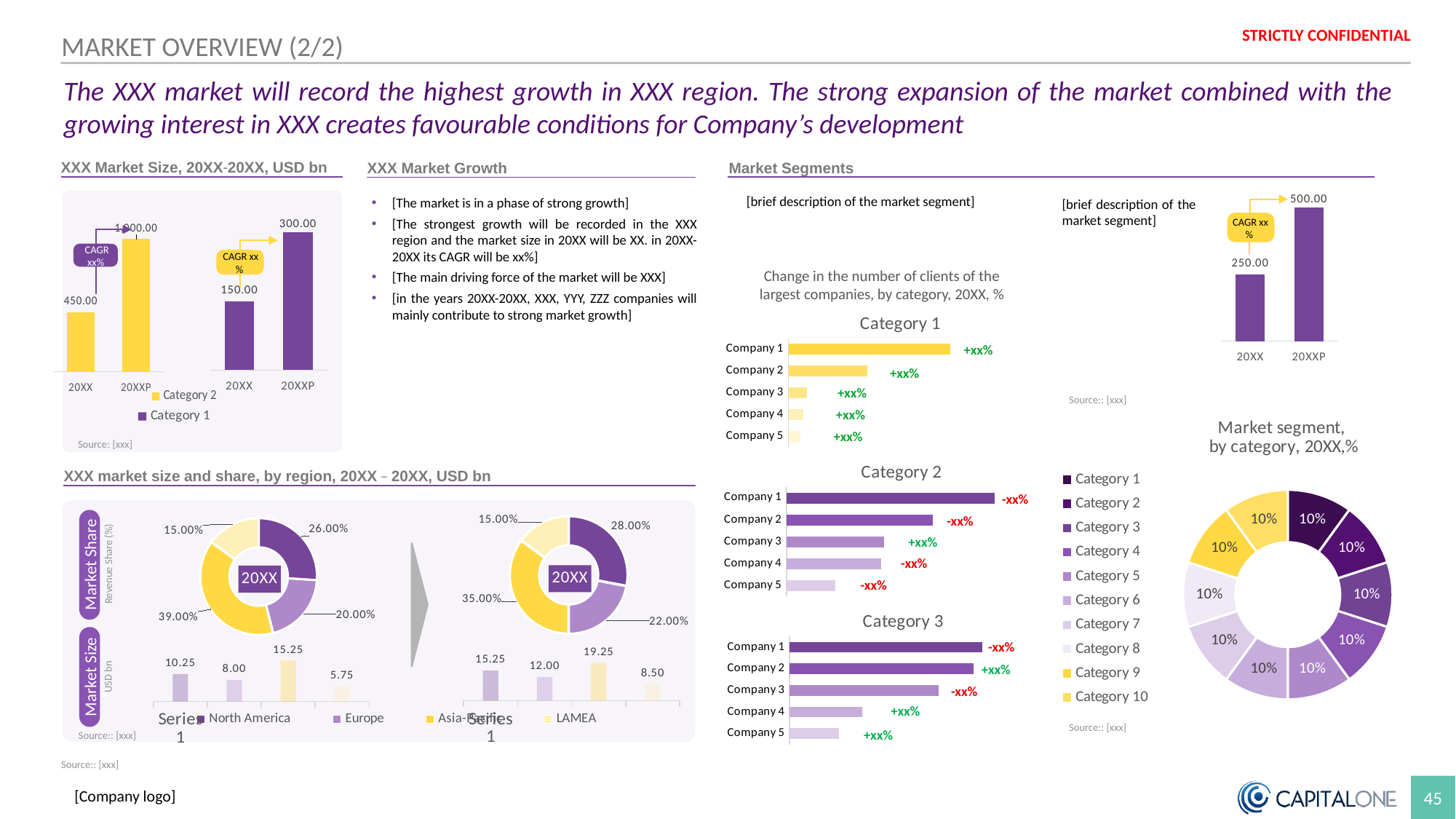

Colour palette

MARKET OVERVIEW (2/2)
The XXX market will record the highest growth in XXX region. The strong expansion of the market combined with the growing interest in XXX creates favourable conditions for Company’s development
XXX Market Size, 20XX-20XX, USD bn
XXX Market Growth
Market Segments

### Chart

| Category | Category 1 |
|---|---|
| 20XX | 250.0 |
| 20XXP | 500.0 |
 CAGR xx%

[brief description of the market segment]
[The market is in a phase of strong growth]
[The strongest growth will be recorded in the XXX region and the market size in 20XX will be XX. in 20XX-20XX its CAGR will be xx%]
[The main driving force of the market will be XXX]
[in the years 20XX-20XX, XXX, YYY, ZZZ companies will mainly contribute to strong market growth]
[brief description of the market segment]

### Chart

| Category | Category 1 |
|---|---|
| 20XX | 150.0 |
| 20XXP | 300.0 |

### Chart

| Category | Category 2 |
|---|---|
| 20XX | 450.0 |
| 20XXP | 1000.0 |
 CAGR xx%

 CAGR xx%

Change in the number of clients of the largest companies, by category, 20XX, %

### Chart: Category 1

| Category | Catogory 1 |
|---|---|
| Company 5 | 0.2 |
| Company 4 | 0.25 |
| Company 3 | 0.3 |
| Company 2 | 1.3 |
| Company 1 | 2.66 |
+xx%
+xx%
+xx%
+xx%
+xx%
Source:: [xxx]

### Chart: Market segment,
by category, 20XX,%

| Category | Market segment |
|---|---|
| Category 1 | 0.1 |
| Category 2 | 0.1 |
| Category 3 | 0.1 |
| Category 4 | 0.1 |
| Category 5 | 0.1 |
| Category 6 | 0.1 |
| Category 7 | 0.1 |
| Category 8 | 0.1 |
| Category 9 | 0.1 |
| Category 10 | 0.1 |

### Chart: Category 2

| Category | Category 2 |
|---|---|
| Company 5 | 0.75 |
| Company 4 | 1.45 |
| Company 3 | 1.5 |
| Company 2 | 2.25 |
| Company 1 | 3.2 |
-xx%
-xx%
+xx%
-xx%
-xx%
Source: [xxx]
XXX market size and share, by region, 20XX – 20XX, USD bn

### Chart: 20XX

| Category | 20XX |
|---|---|
| North America | 0.28 |
| Europe | 0.22 |
| Asia-Pacific | 0.35 |
| LAMEA | 0.15 |

### Chart

| Category | Revenue |
|---|---|
|  | 15.25 |
|  | 12.0 |
|  | 19.25 |
|  | 8.5 |

### Chart: 20XX

| Category | 20XX |
|---|---|
| North America | 0.26 |
| Europe | 0.2 |
| Asia-Pacific | 0.39 |
| LAMEA | 0.15 |

Revenue Share (%)
Market Share

### Chart: Category 3

| Category | Category 3 |
|---|---|
| Company 5 | 0.85 |
| Company 4 | 1.25 |
| Company 3 | 2.55 |
| Company 2 | 3.15 |
| Company 1 | 3.3 |
-xx%
+xx%
-xx%
+xx%
+xx%

### Chart

| Category | Revenue |
|---|---|
|  | 10.25 |
|  | 8.0 |
|  | 15.25 |
|  | 5.75 |
USD bn
Market Size
Source:: [xxx]
Source:: [xxx]
Source:: [xxx]